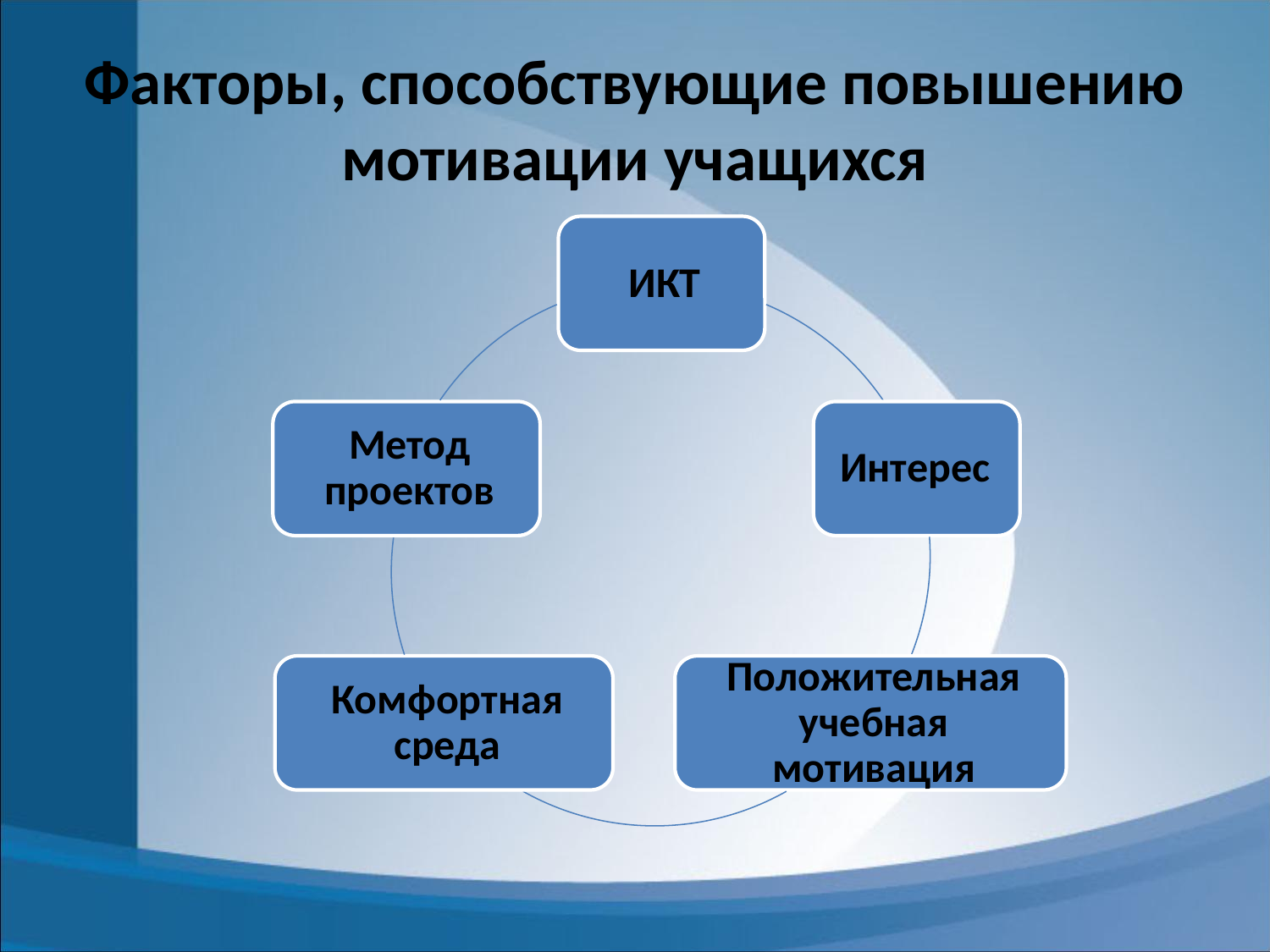

# Факторы, способствующие повышению мотивации учащихся
ИКТ
Интерес
Положительная учебная мотивация
Комфортная среда
Метод проектов